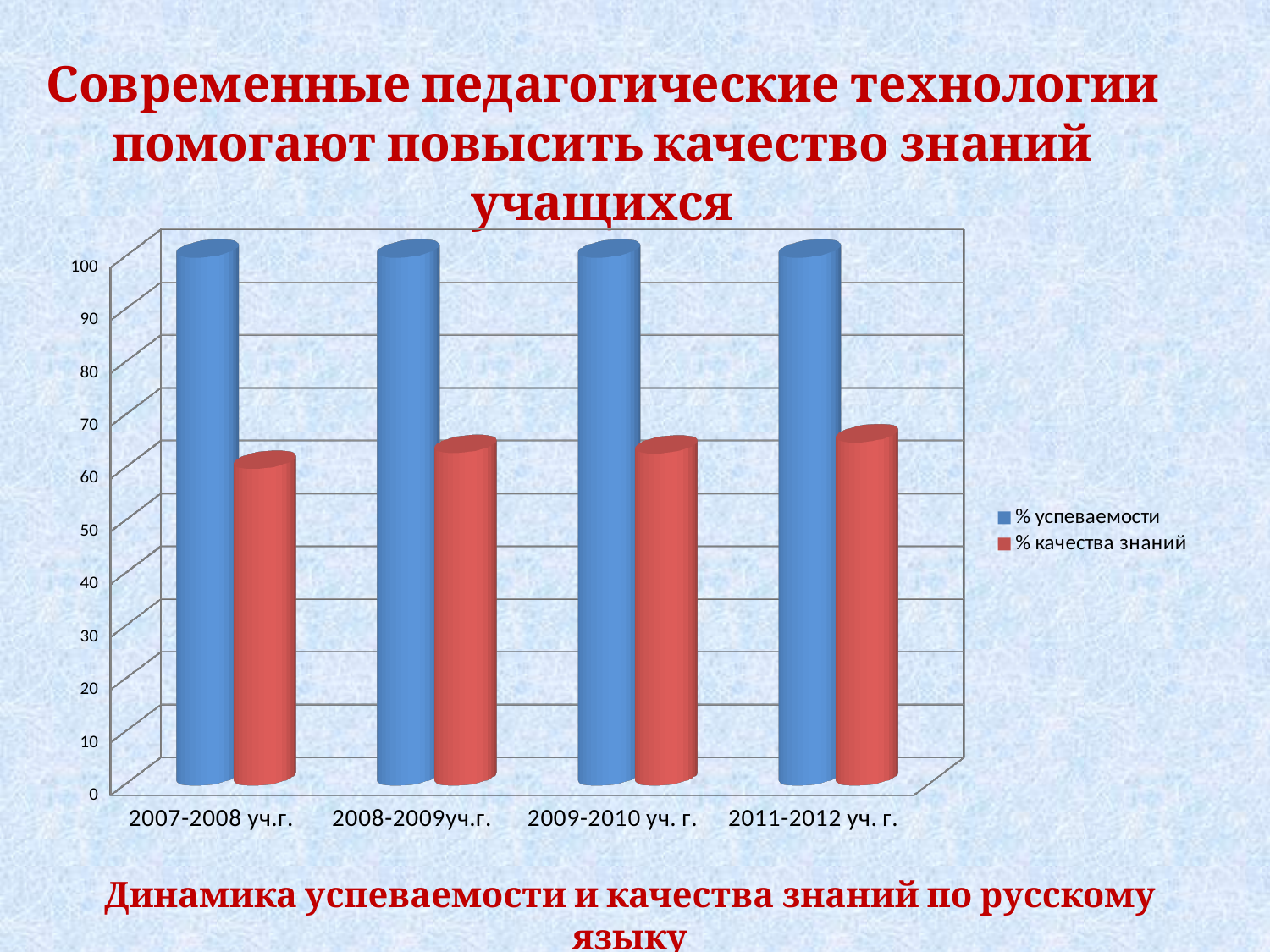

Современные педагогические технологии помогают повысить качество знаний учащихся

[unsupported chart]

Динамика успеваемости и качества знаний по русскому языку